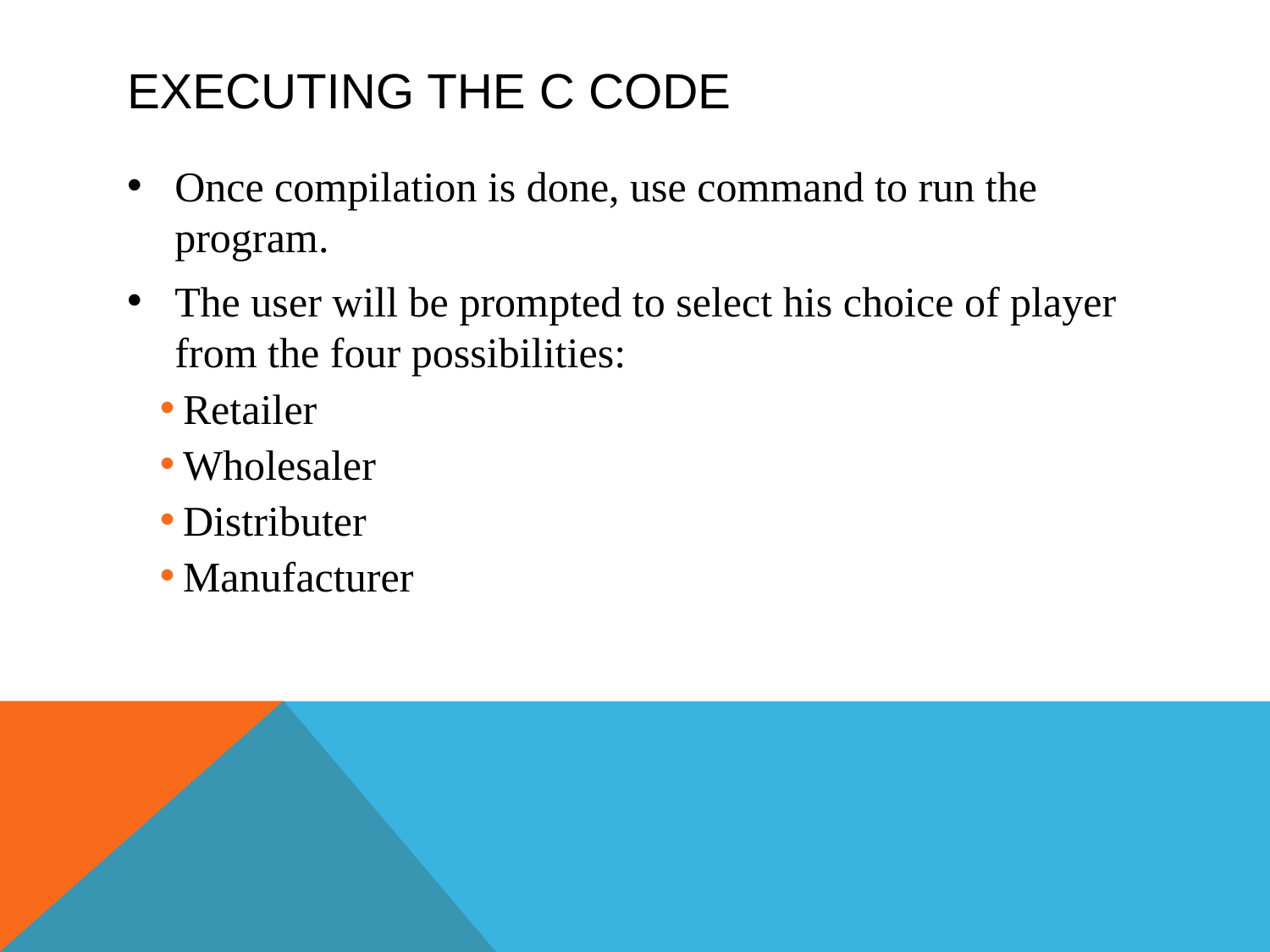

# Executing the C code
Once compilation is done, use command to run the program.
The user will be prompted to select his choice of player from the four possibilities:
Retailer
Wholesaler
Distributer
Manufacturer